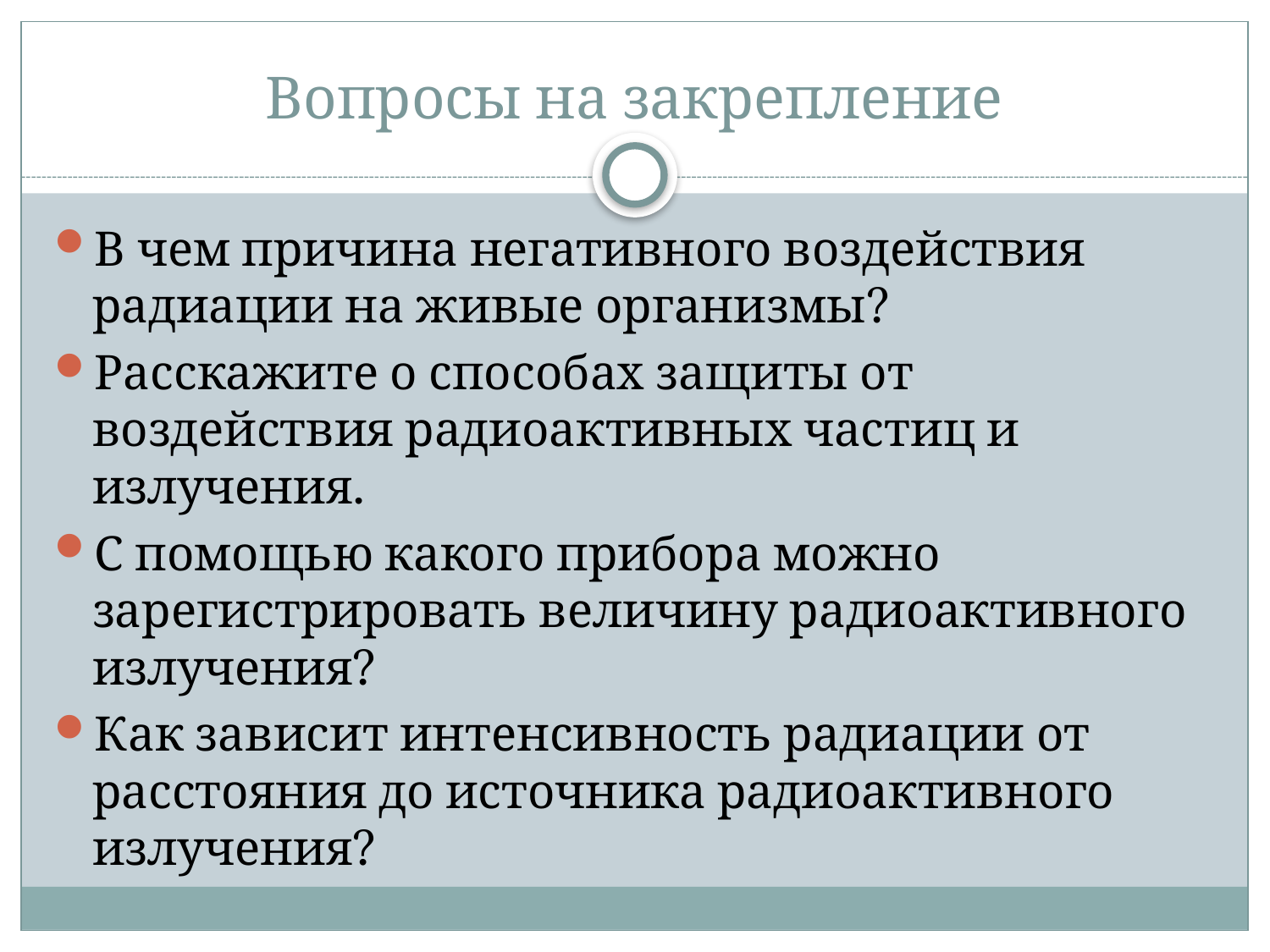

# Вопросы на закрепление
В чем причина негативного воздействия радиации на живые организмы?
Расскажите о способах защиты от воздействия радиоактивных частиц и излучения.
С помощью какого прибора можно зарегистрировать величину радиоактивного излучения?
Как зависит интенсивность радиации от расстояния до источника радиоактивного излучения?